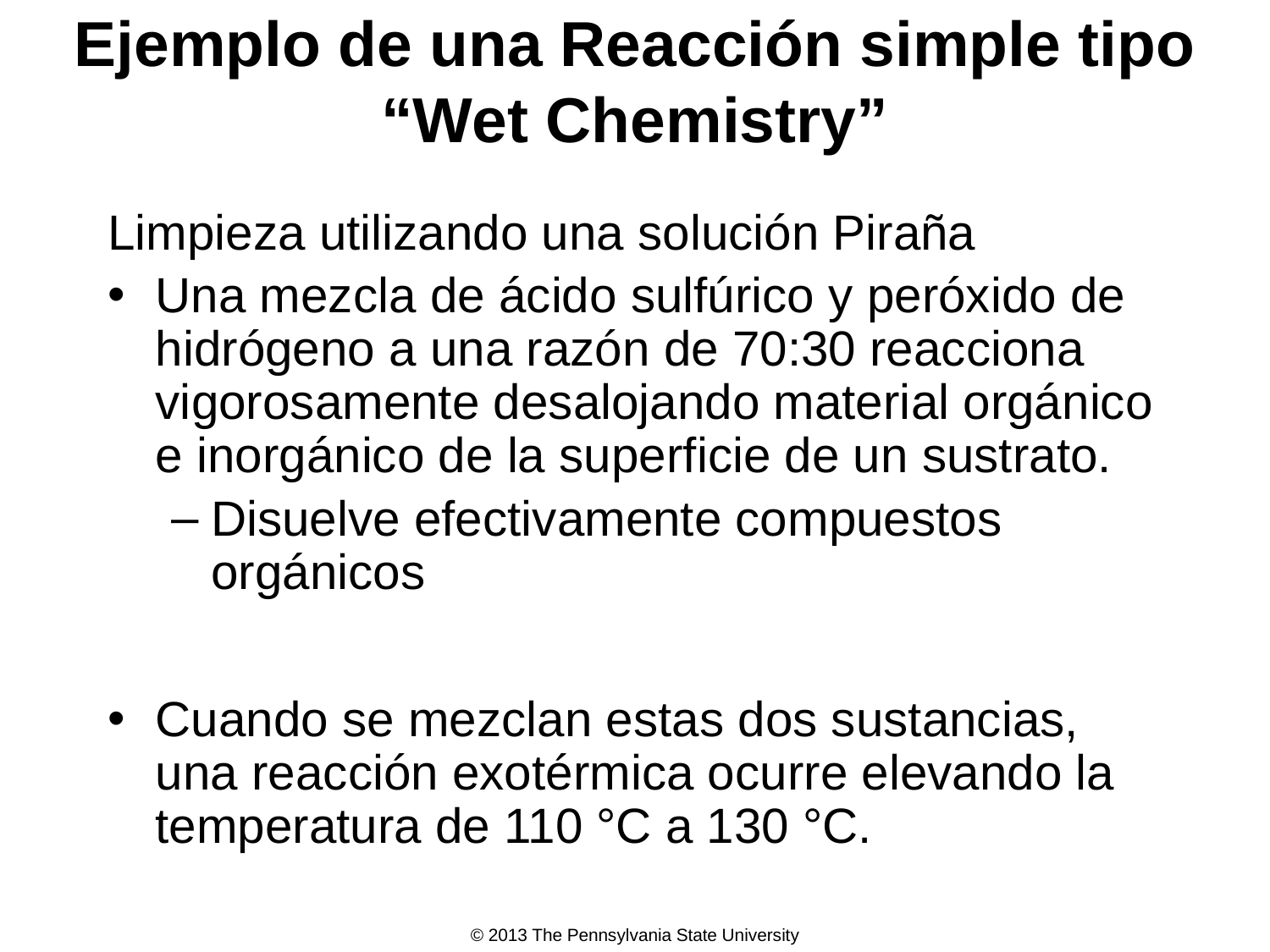

# Ejemplo de una Reacción simple tipo “Wet Chemistry”
Limpieza utilizando una solución Piraña
Una mezcla de ácido sulfúrico y peróxido de hidrógeno a una razón de 70:30 reacciona vigorosamente desalojando material orgánico e inorgánico de la superficie de un sustrato.
Disuelve efectivamente compuestos orgánicos

Cuando se mezclan estas dos sustancias, una reacción exotérmica ocurre elevando la temperatura de 110 °C a 130 °C.